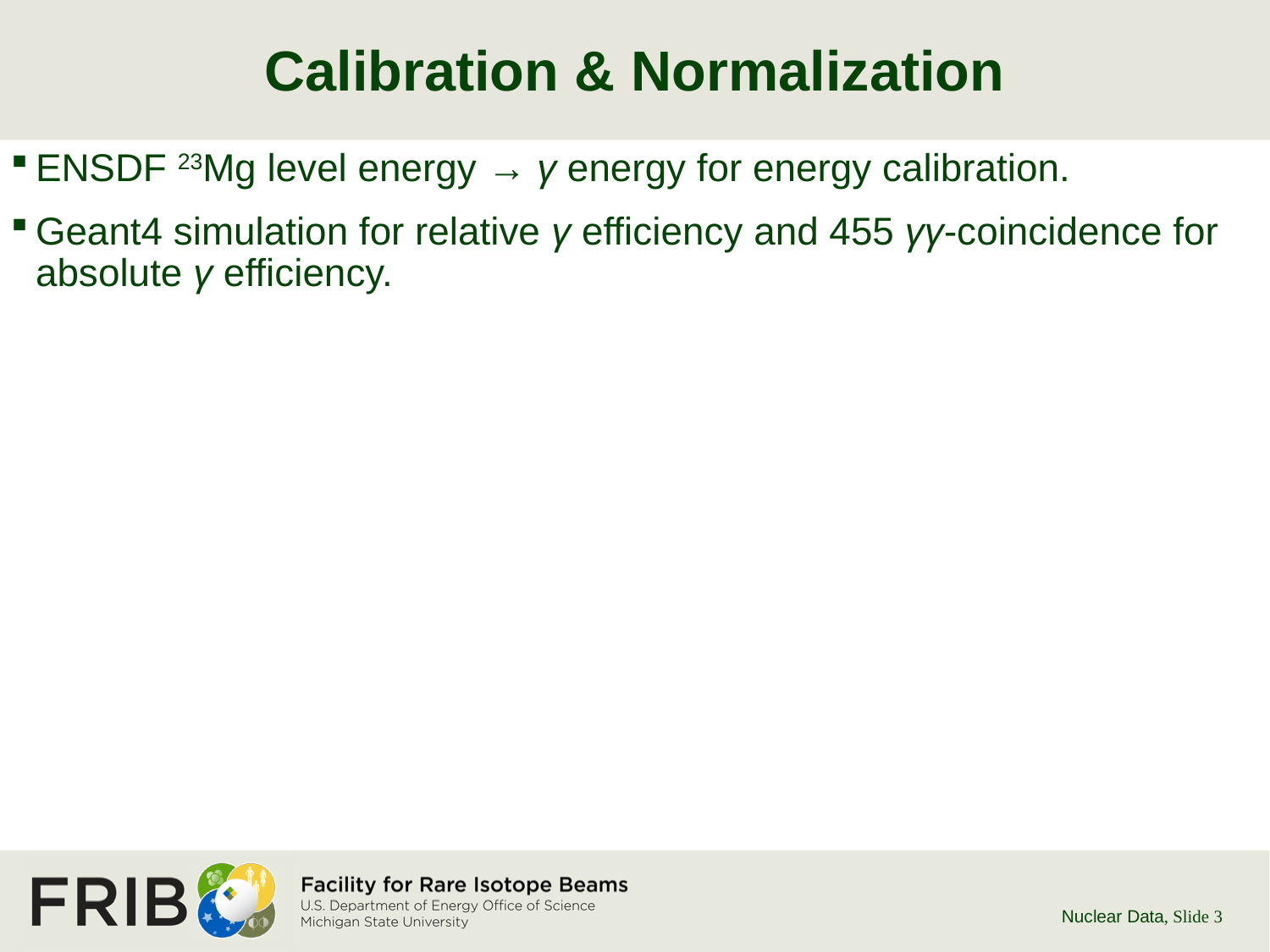

# Calibration & Normalization
ENSDF 23Mg level energy → γ energy for energy calibration.
Geant4 simulation for relative γ efficiency and 455 γγ-coincidence for absolute γ efficiency.
Nuclear Data
, Slide 3